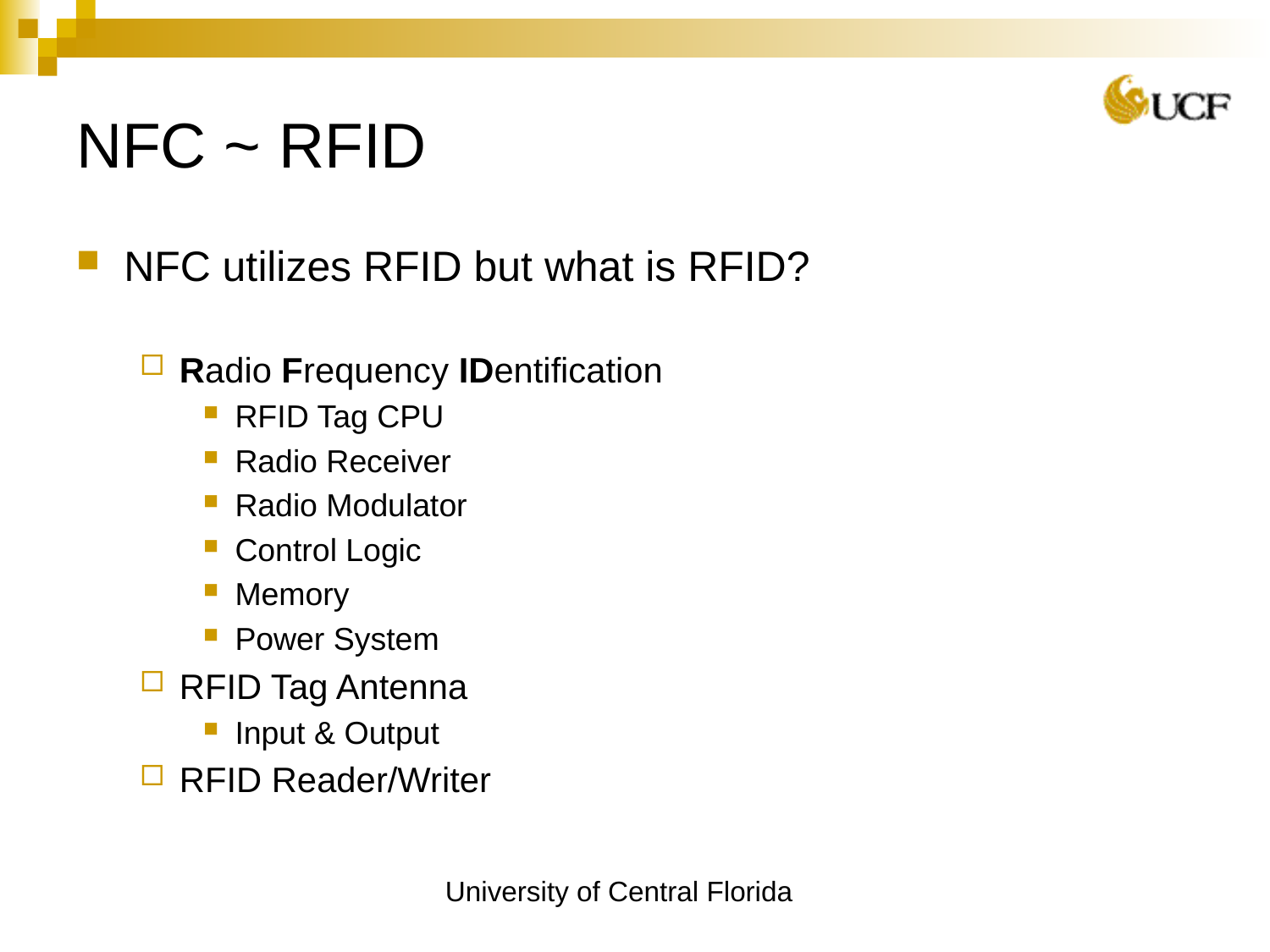

# NFC ~ RFID
NFC utilizes RFID but what is RFID?
Radio Frequency IDentification
RFID Tag CPU
Radio Receiver
Radio Modulator
Control Logic
Memory
Power System
RFID Tag Antenna
Input & Output
RFID Reader/Writer